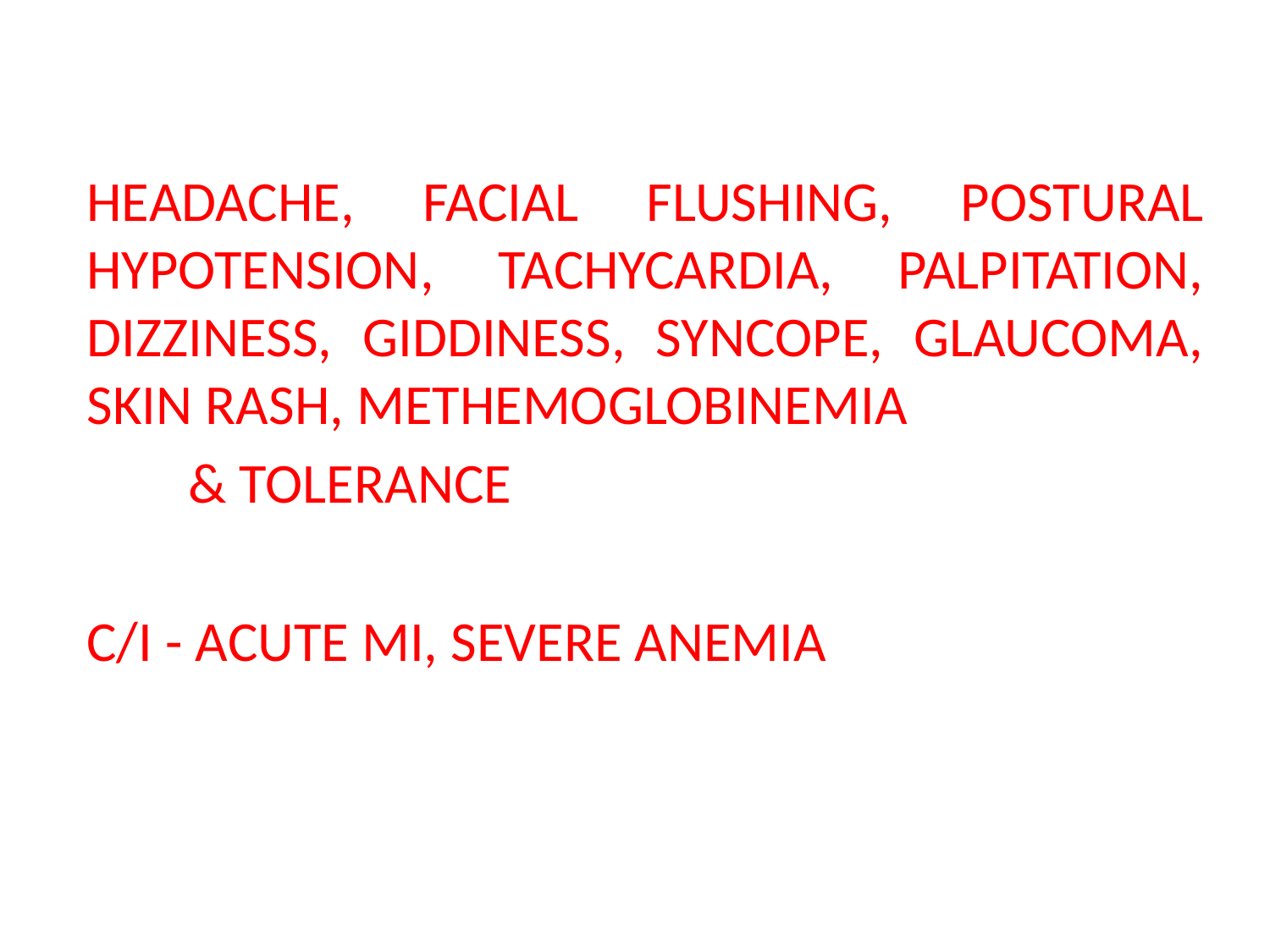

HEADACHE, FACIAL FLUSHING, POSTURAL HYPOTENSION, TACHYCARDIA, PALPITATION, DIZZINESS, GIDDINESS, SYNCOPE, GLAUCOMA, SKIN RASH, METHEMOGLOBINEMIA
        & TOLERANCE

C/I - ACUTE MI, SEVERE ANEMIA